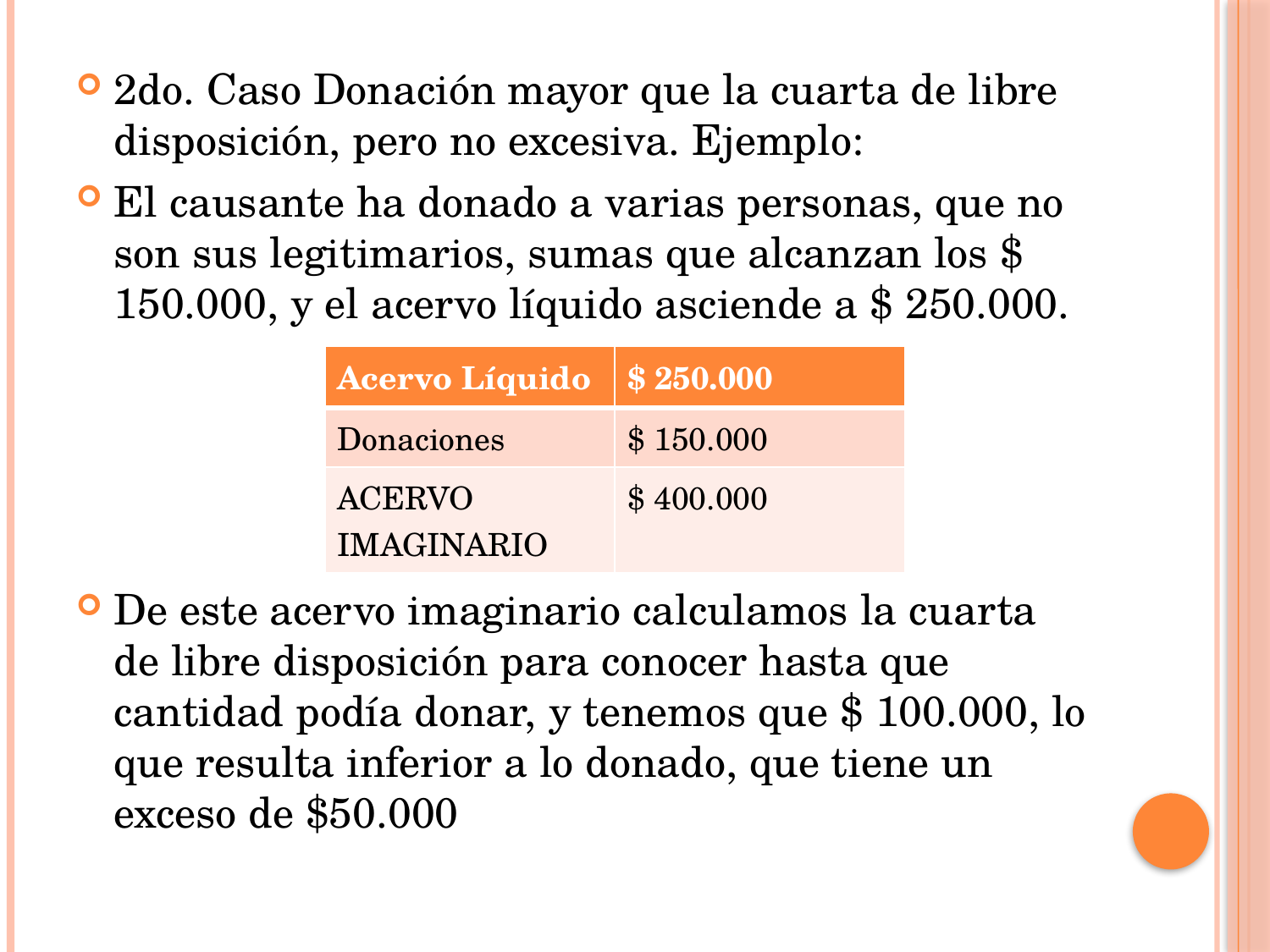

2do. Caso Donación mayor que la cuarta de libre disposición, pero no excesiva. Ejemplo:
El causante ha donado a varias personas, que no son sus legitimarios, sumas que alcanzan los $ 150.000, y el acervo líquido asciende a $ 250.000.

De este acervo imaginario calculamos la cuarta de libre disposición para conocer hasta que cantidad podía donar, y tenemos que $ 100.000, lo que resulta inferior a lo donado, que tiene un exceso de $50.000
| Acervo Líquido | $ 250.000 |
| --- | --- |
| Donaciones | $ 150.000 |
| ACERVO IMAGINARIO | $ 400.000 |